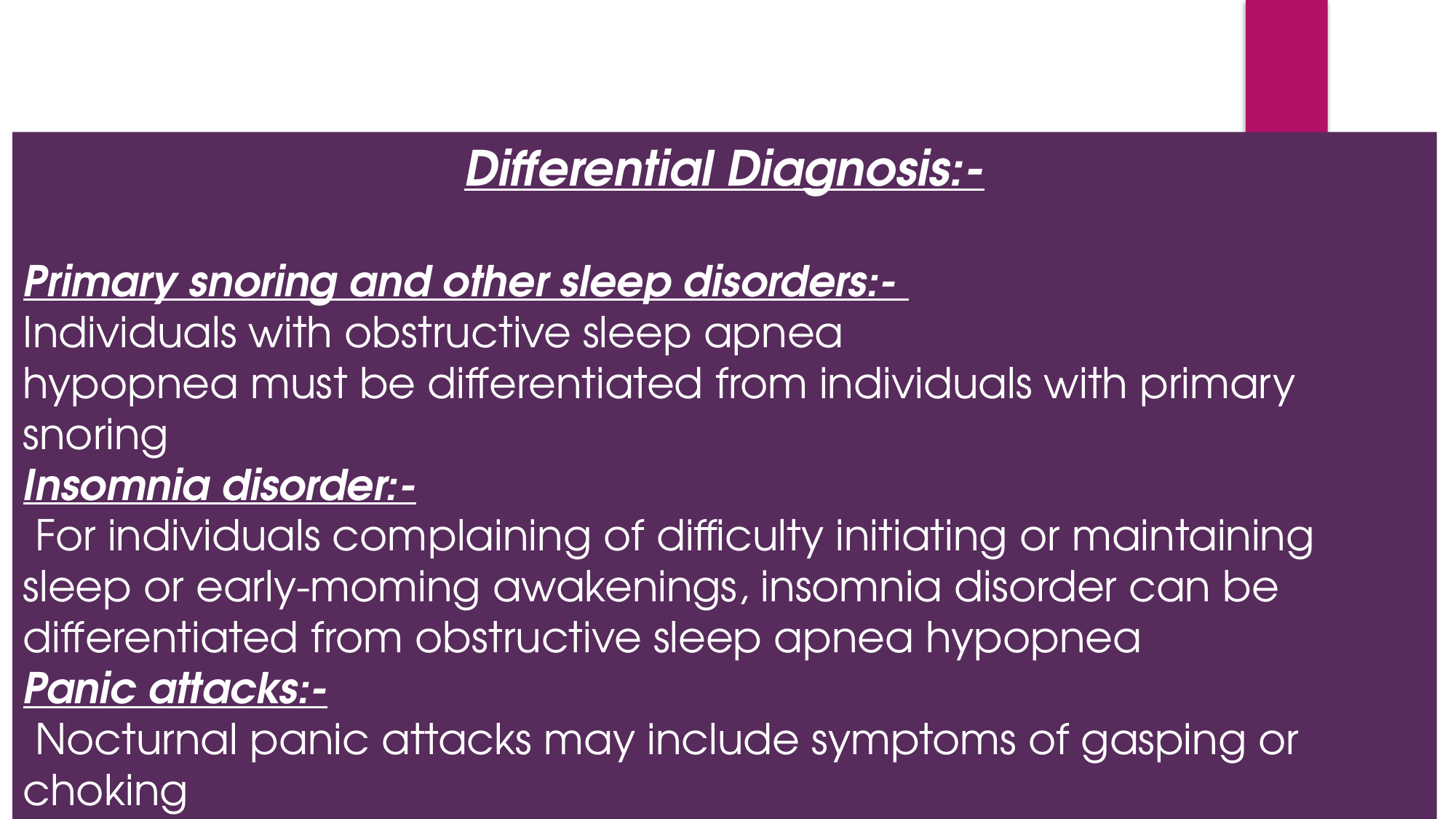

Differential Diagnosis:-

Primary snoring and other sleep disorders:-
Individuals with obstructive sleep apnea
hypopnea must be differentiated from individuals with primary snoring
Insomnia disorder:-
 For individuals complaining of difficulty initiating or maintaining
sleep or early-moming awakenings, insomnia disorder can be differentiated from obstructive sleep apnea hypopnea
Panic attacks:-
 Nocturnal panic attacks may include symptoms of gasping or choking
during sleep that may be difficult to distinguish clinically from obstructive sleep apnea hypopnea.